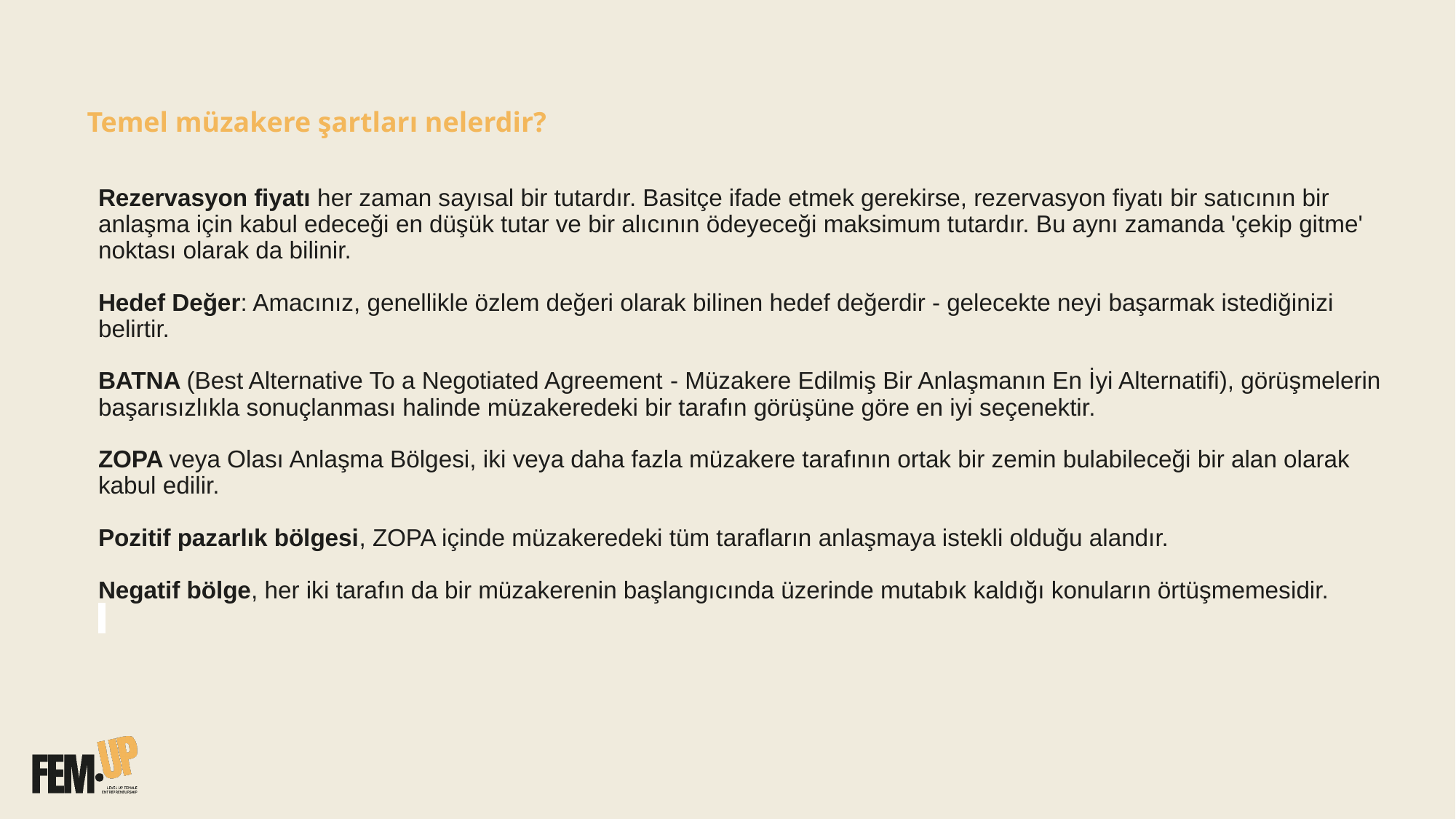

Temel müzakere şartları nelerdir?
# Rezervasyon fiyatı her zaman sayısal bir tutardır. Basitçe ifade etmek gerekirse, rezervasyon fiyatı bir satıcının bir anlaşma için kabul edeceği en düşük tutar ve bir alıcının ödeyeceği maksimum tutardır. Bu aynı zamanda 'çekip gitme' noktası olarak da bilinir. Hedef Değer: Amacınız, genellikle özlem değeri olarak bilinen hedef değerdir - gelecekte neyi başarmak istediğinizi belirtir. BATNA (Best Alternative To a Negotiated Agreement - Müzakere Edilmiş Bir Anlaşmanın En İyi Alternatifi), görüşmelerin başarısızlıkla sonuçlanması halinde müzakeredeki bir tarafın görüşüne göre en iyi seçenektir. ZOPA veya Olası Anlaşma Bölgesi, iki veya daha fazla müzakere tarafının ortak bir zemin bulabileceği bir alan olarak kabul edilir. Pozitif pazarlık bölgesi, ZOPA içinde müzakeredeki tüm tarafların anlaşmaya istekli olduğu alandır. Negatif bölge, her iki tarafın da bir müzakerenin başlangıcında üzerinde mutabık kaldığı konuların örtüşmemesidir.